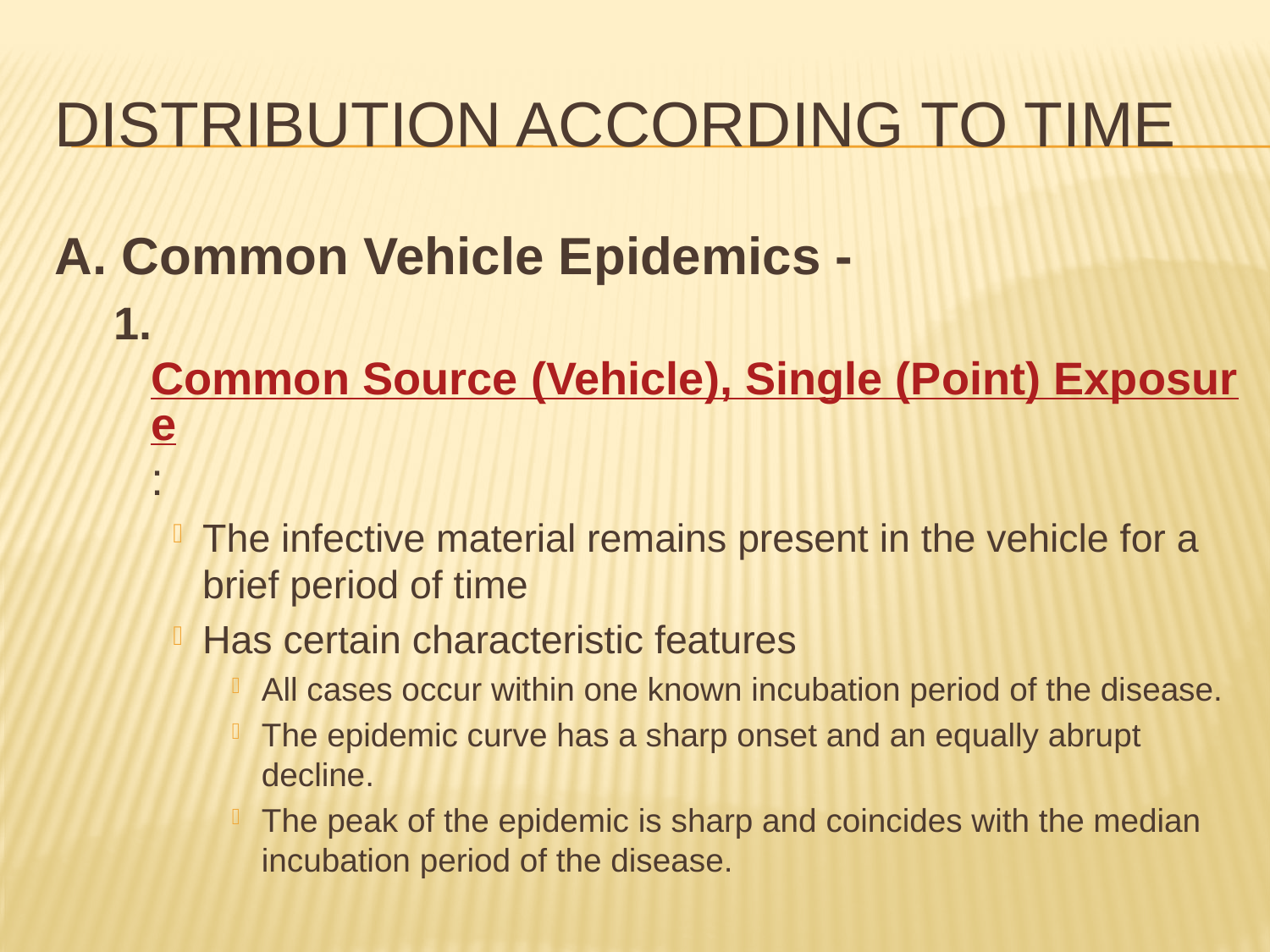

# Distribution According to Time
A. Common Vehicle Epidemics -
1. Common Source (Vehicle), Single (Point) Exposure:
The infective material remains present in the vehicle for a brief period of time
Has certain characteristic features
All cases occur within one known incubation period of the disease.
The epidemic curve has a sharp onset and an equally abrupt decline.
The peak of the epidemic is sharp and coincides with the median incubation period of the disease.